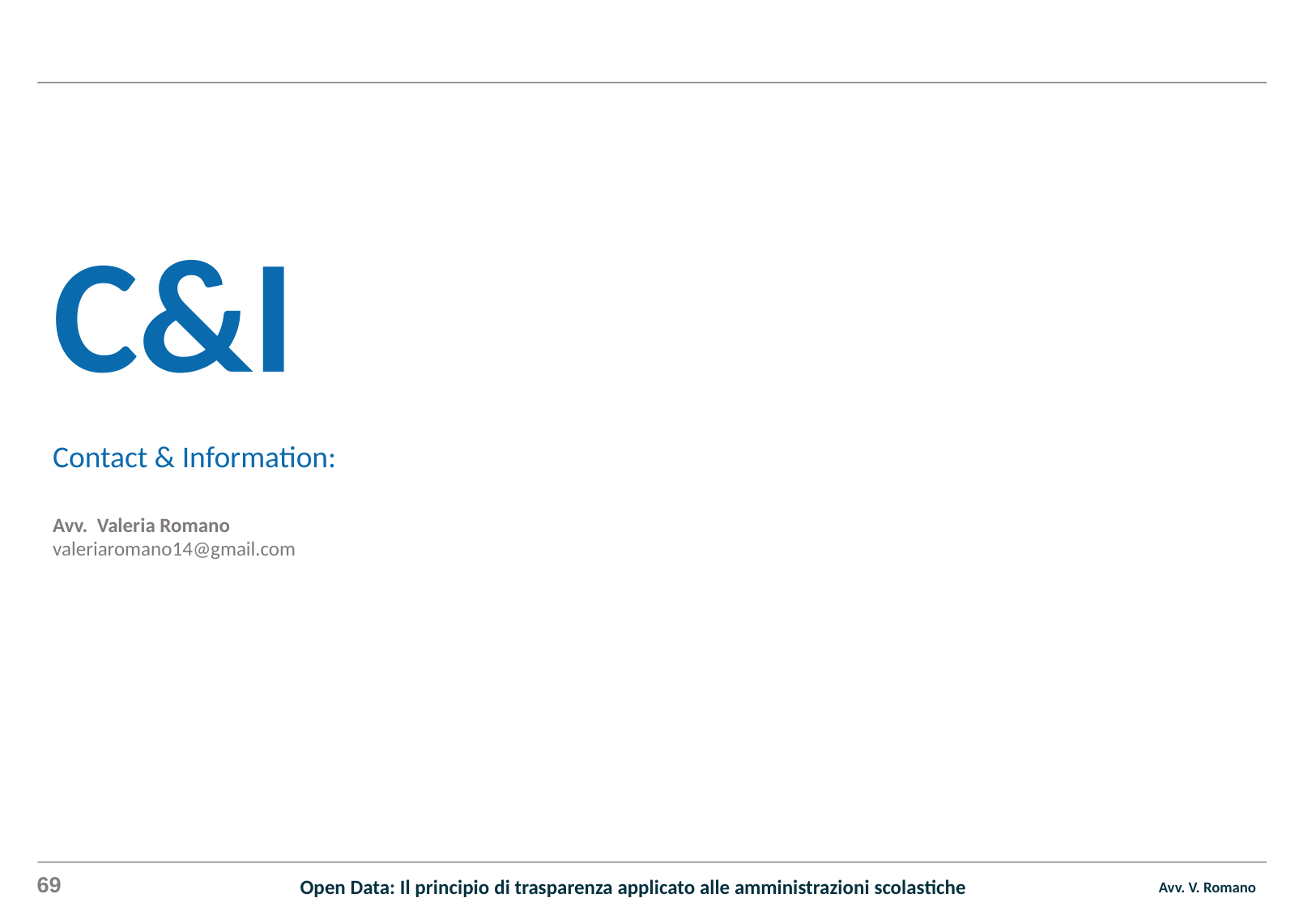

C&I

Contact & Information:

Avv.  Valeria Romano
valeriaromano14@gmail.com